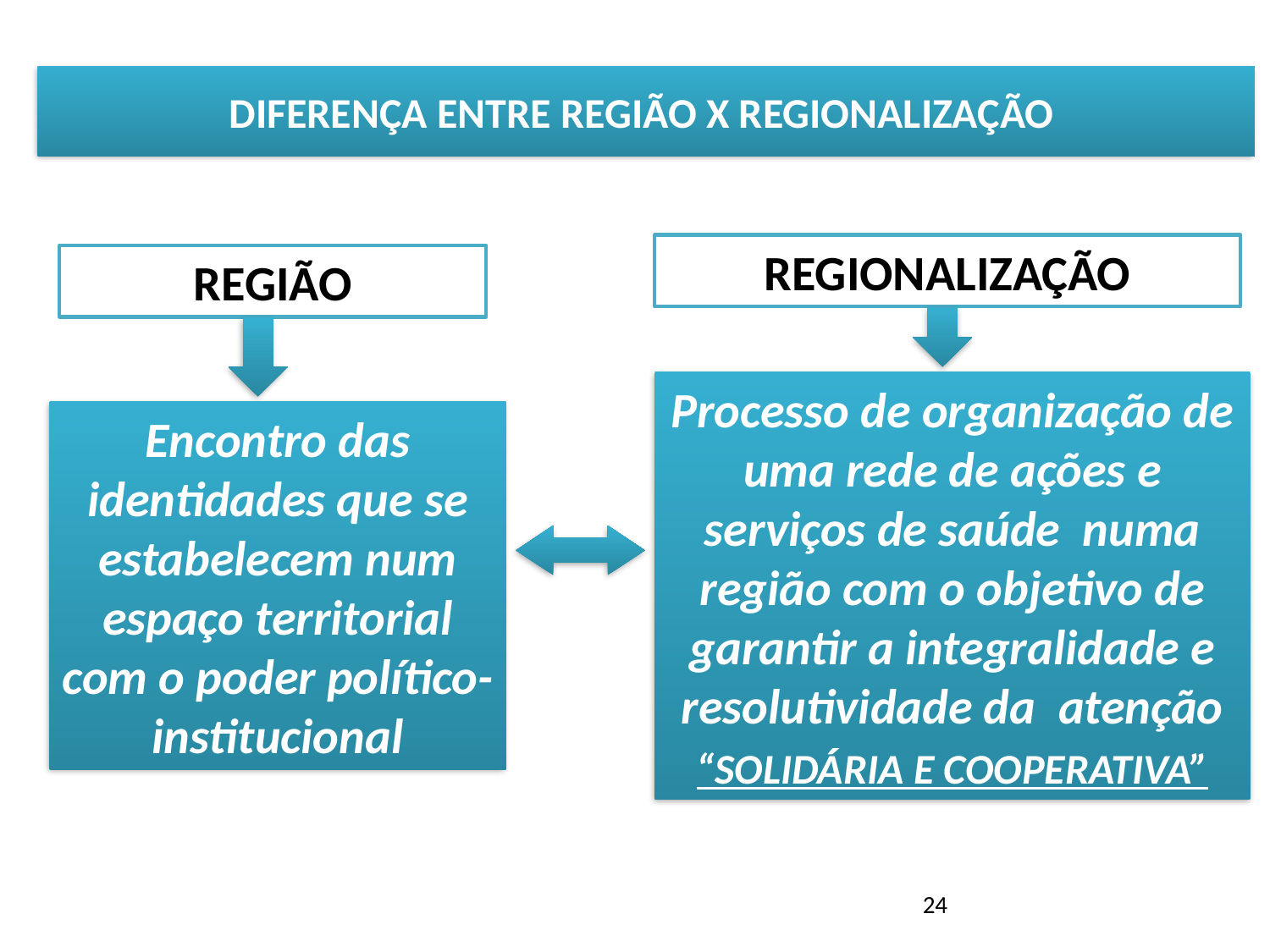

DIFERENÇA ENTRE REGIÃO X REGIONALIZAÇÃO
REGIONALIZAÇÃO
REGIÃO

Processo de organização de uma rede de ações e serviços de saúde  numa região com o objetivo de garantir a integralidade e resolutividade da  atenção
“SOLIDÁRIA E COOPERATIVA”
Encontro das identidades que se estabelecem num espaço territorial com o poder político-institucional

24